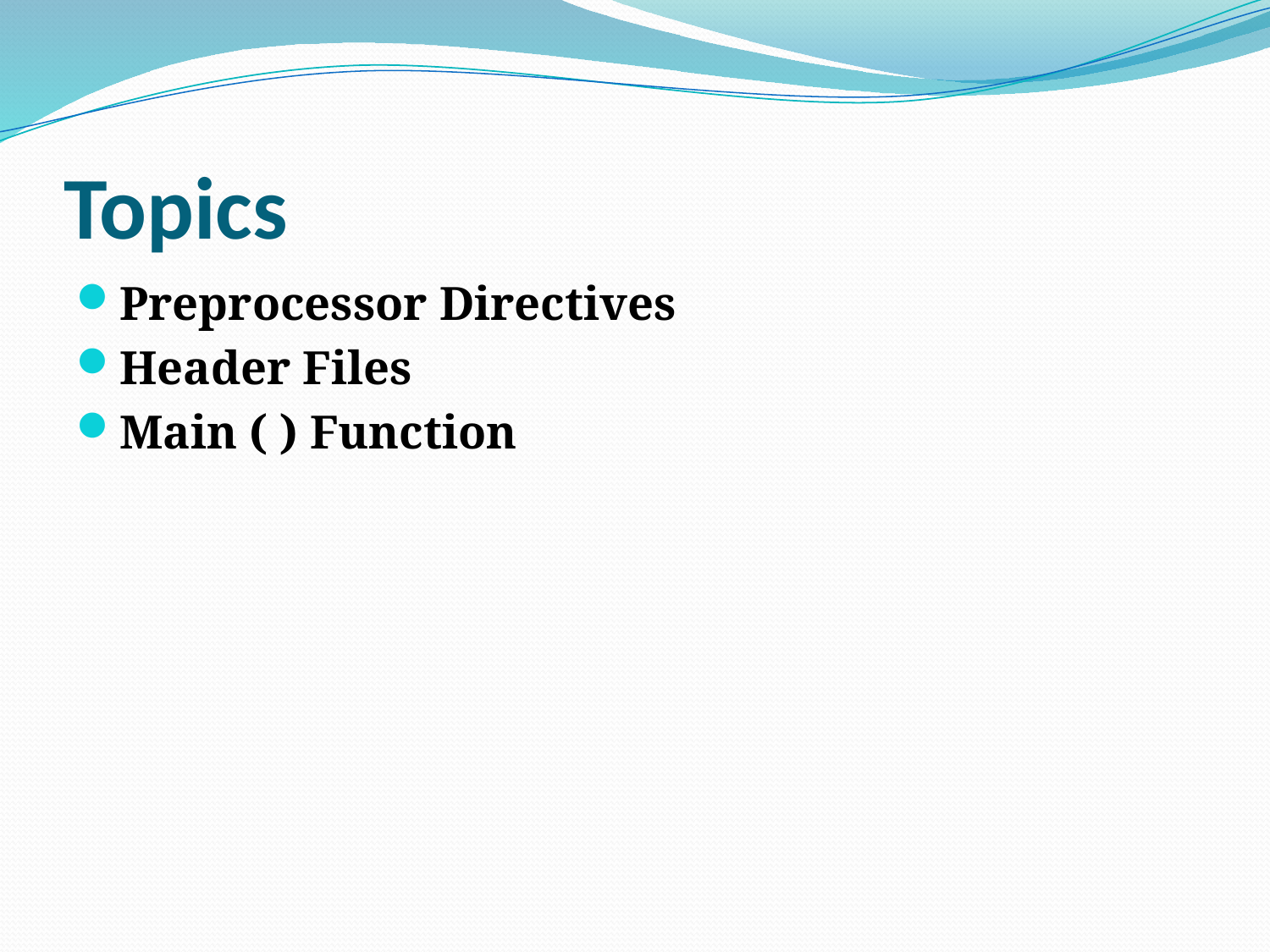

# Topics
Preprocessor Directives
Header Files
Main ( ) Function